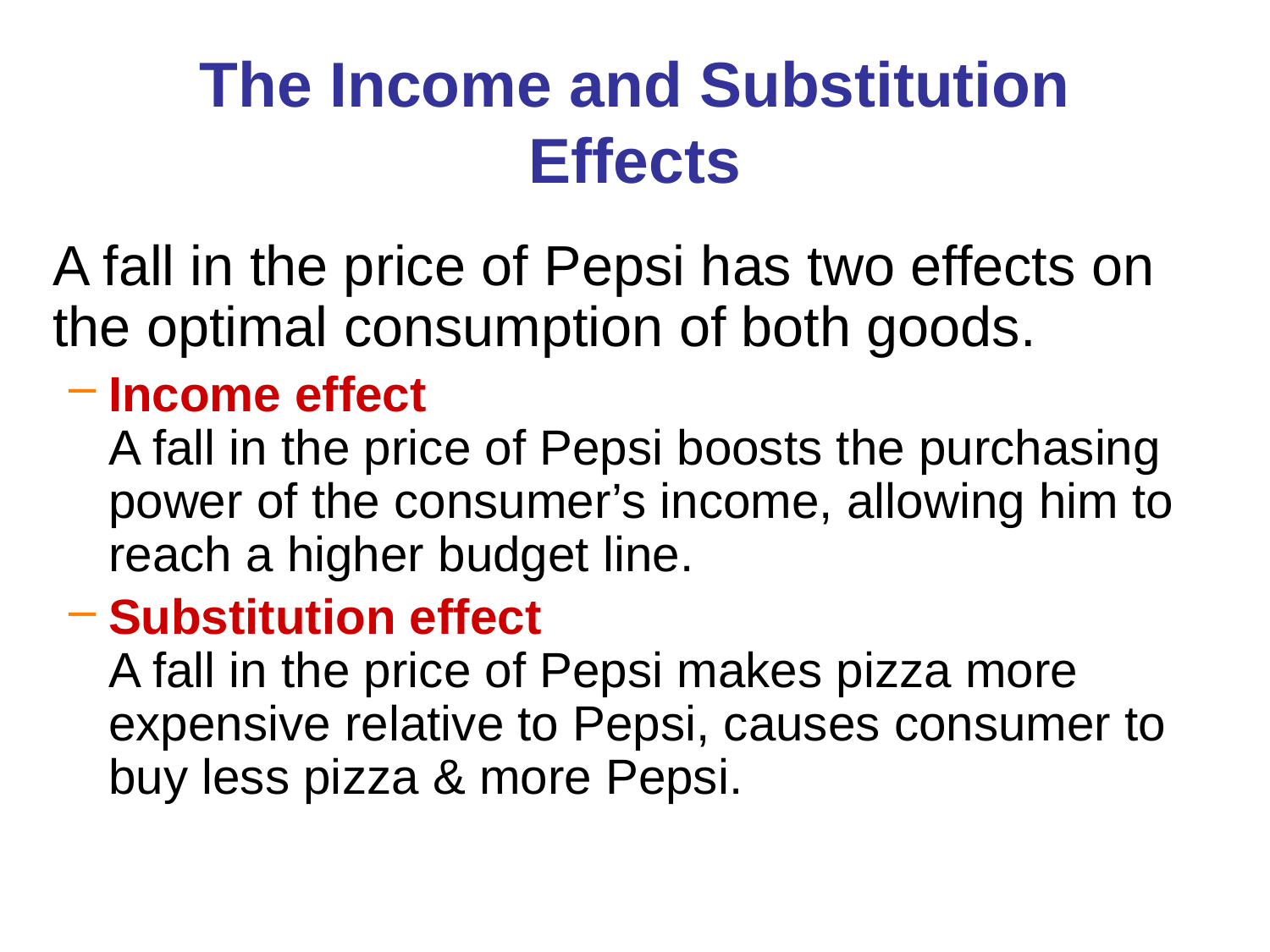

# The Income and Substitution Effects
A fall in the price of Pepsi has two effects on the optimal consumption of both goods.
Income effect
A fall in the price of Pepsi boosts the purchasing power of the consumer’s income, allowing him to reach a higher budget line.
Substitution effect
A fall in the price of Pepsi makes pizza more expensive relative to Pepsi, causes consumer to buy less pizza & more Pepsi.